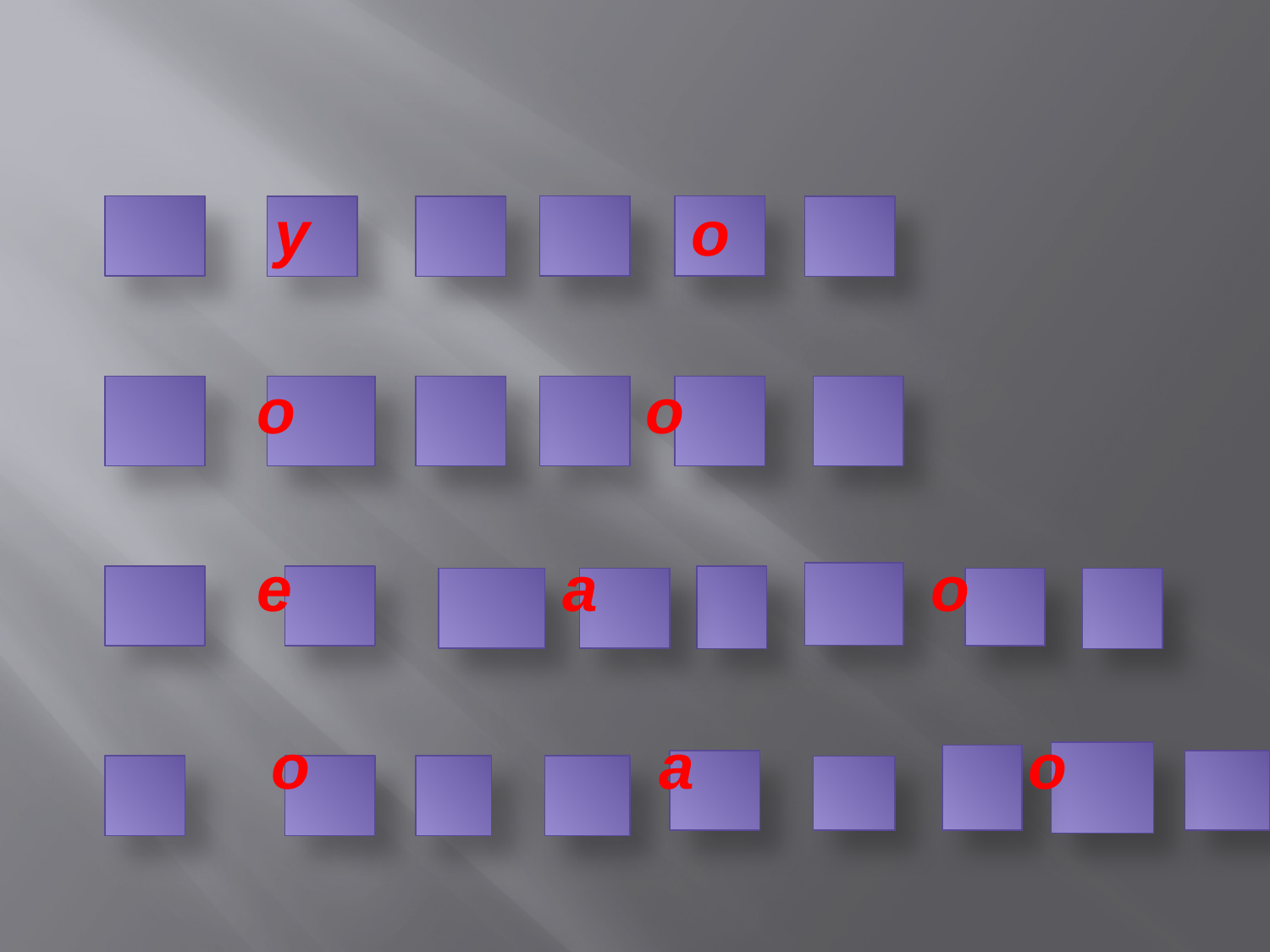

#
у                        о

   о                      о

                    е                 а                     о

                           о                      а                     о